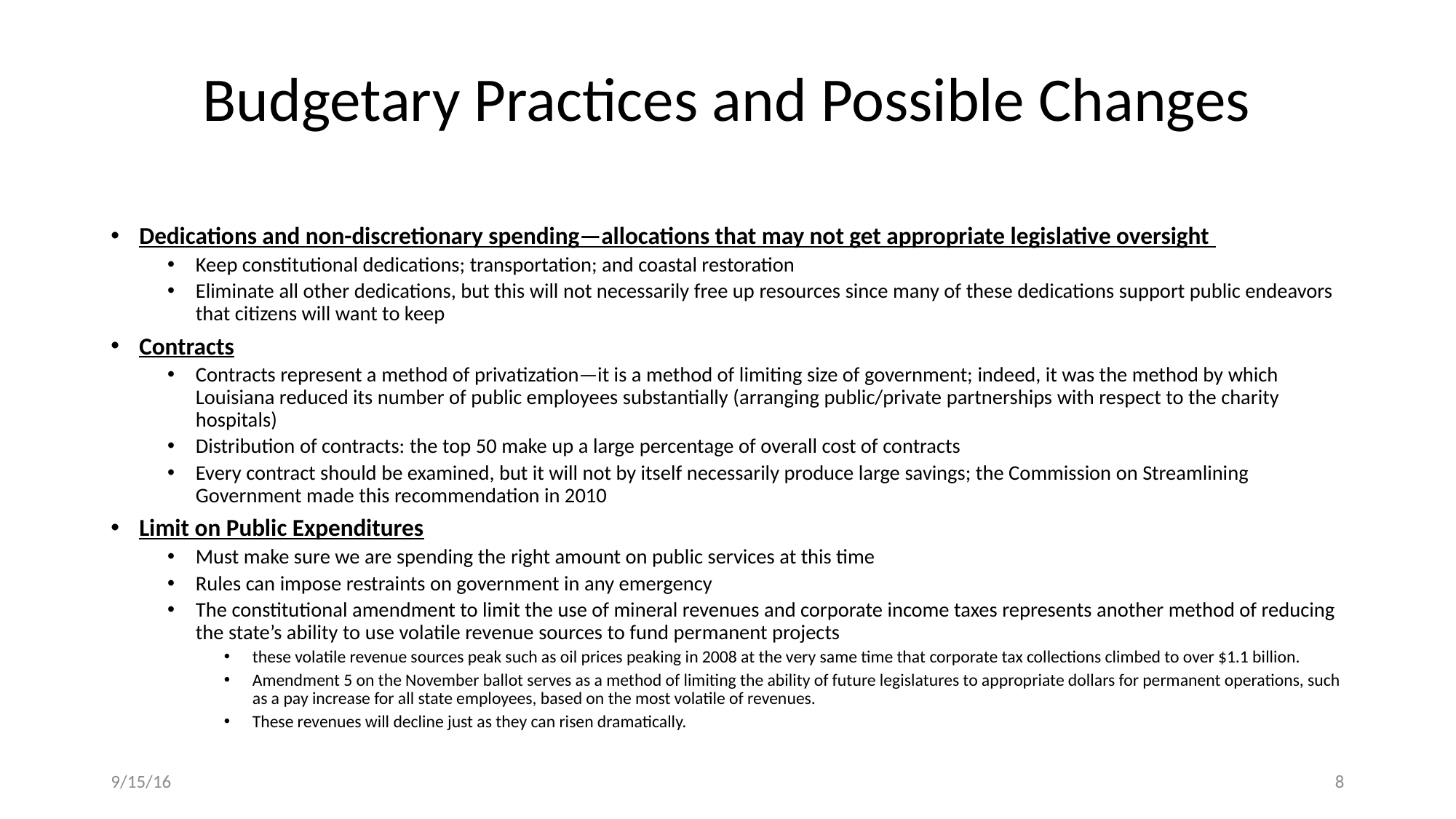

# Budgetary Practices and Possible Changes
Dedications and non-discretionary spending—allocations that may not get appropriate legislative oversight
Keep constitutional dedications; transportation; and coastal restoration
Eliminate all other dedications, but this will not necessarily free up resources since many of these dedications support public endeavors that citizens will want to keep
Contracts
Contracts represent a method of privatization—it is a method of limiting size of government; indeed, it was the method by which Louisiana reduced its number of public employees substantially (arranging public/private partnerships with respect to the charity hospitals)
Distribution of contracts: the top 50 make up a large percentage of overall cost of contracts
Every contract should be examined, but it will not by itself necessarily produce large savings; the Commission on Streamlining Government made this recommendation in 2010
Limit on Public Expenditures
Must make sure we are spending the right amount on public services at this time
Rules can impose restraints on government in any emergency
The constitutional amendment to limit the use of mineral revenues and corporate income taxes represents another method of reducing the state’s ability to use volatile revenue sources to fund permanent projects
these volatile revenue sources peak such as oil prices peaking in 2008 at the very same time that corporate tax collections climbed to over $1.1 billion.
Amendment 5 on the November ballot serves as a method of limiting the ability of future legislatures to appropriate dollars for permanent operations, such as a pay increase for all state employees, based on the most volatile of revenues.
These revenues will decline just as they can risen dramatically.
9/15/16
8